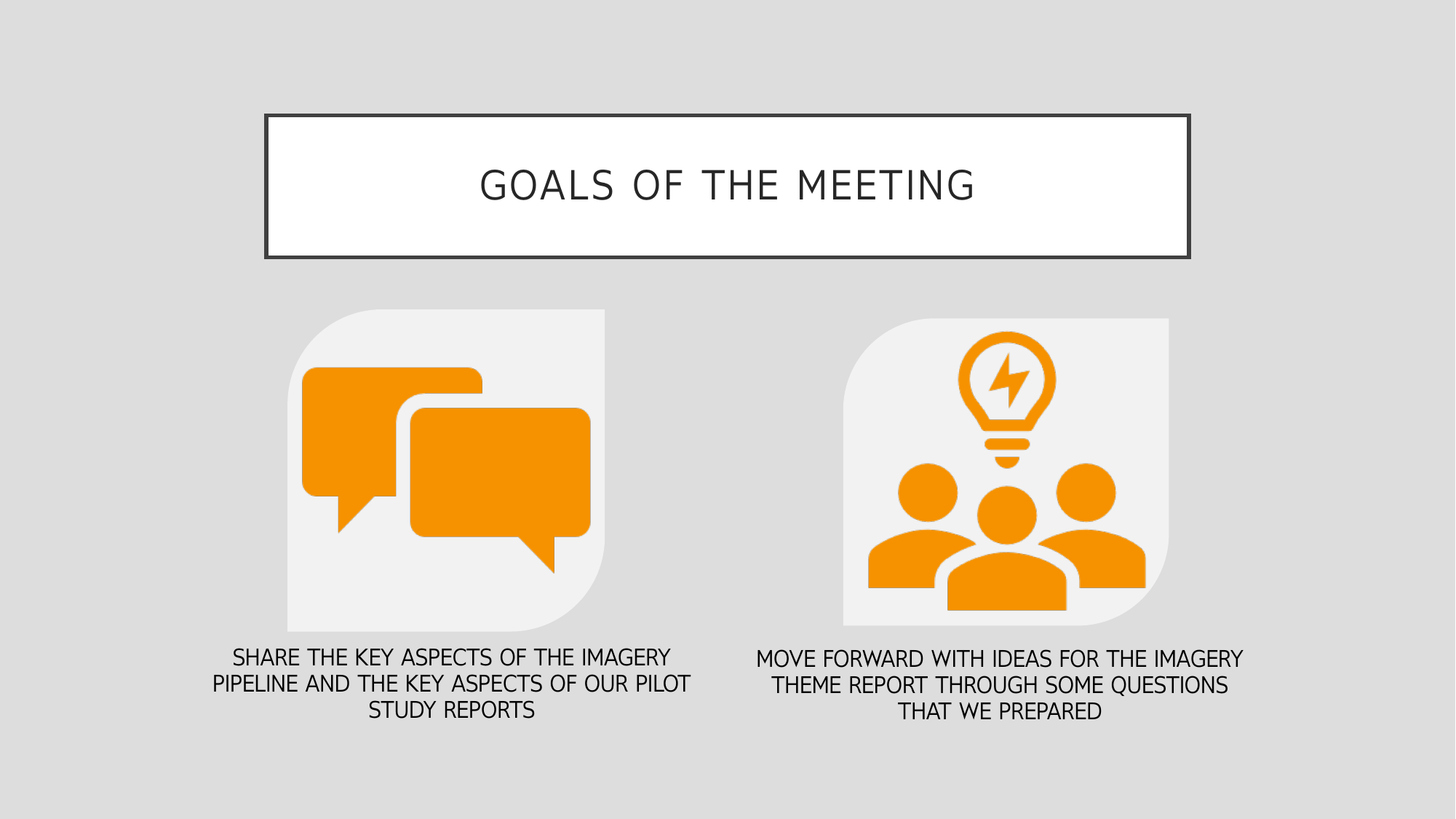

# Goals of the Meeting
Share the key aspects of the Imagery Pipeline and the key aspects of our Pilot Study Reports
Move forward with ideas for the Imagery Theme Report Through SOME questions that we prepared